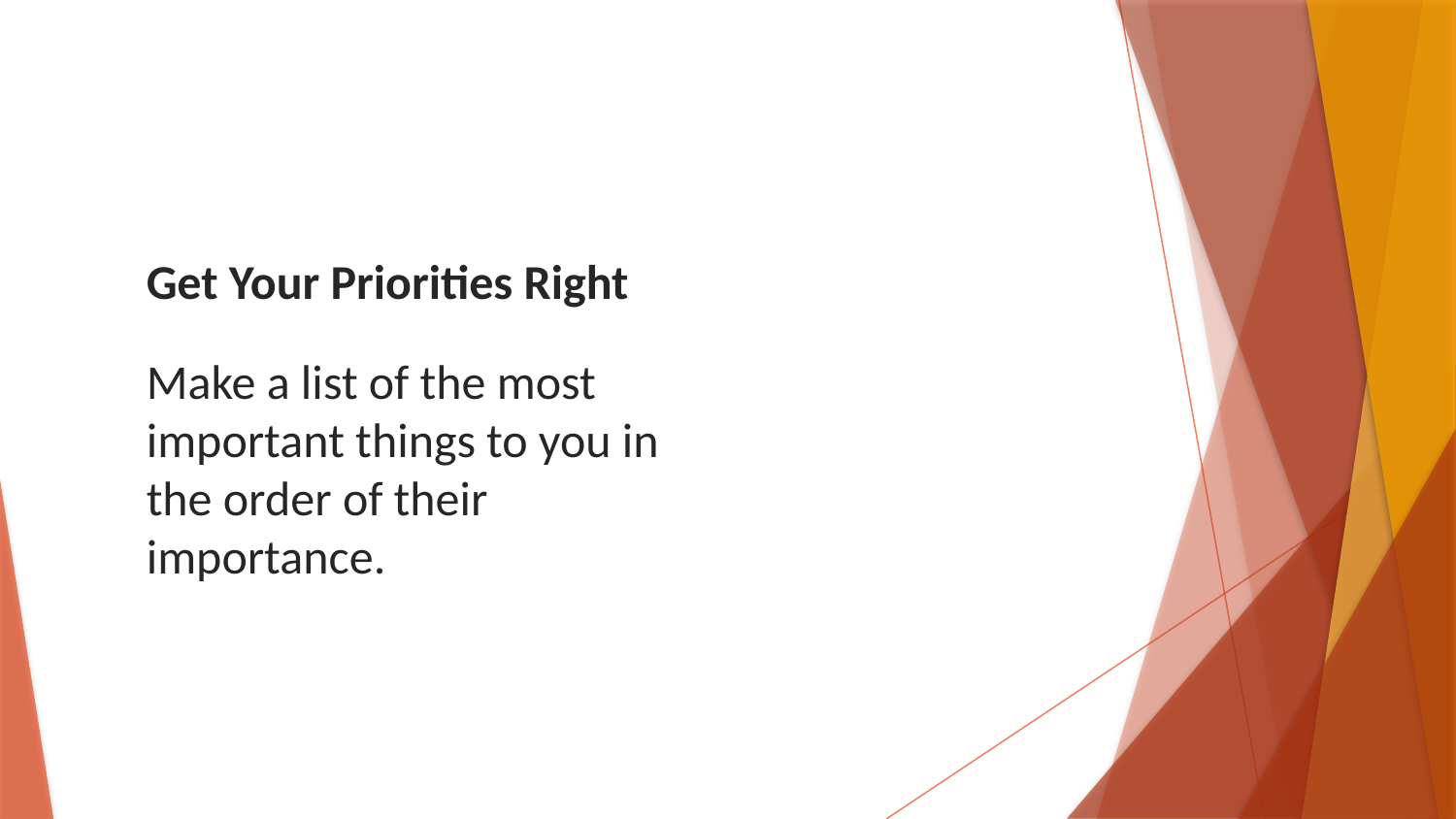

Get Your Priorities Right
Make a list of the most important things to you in the order of their importance.